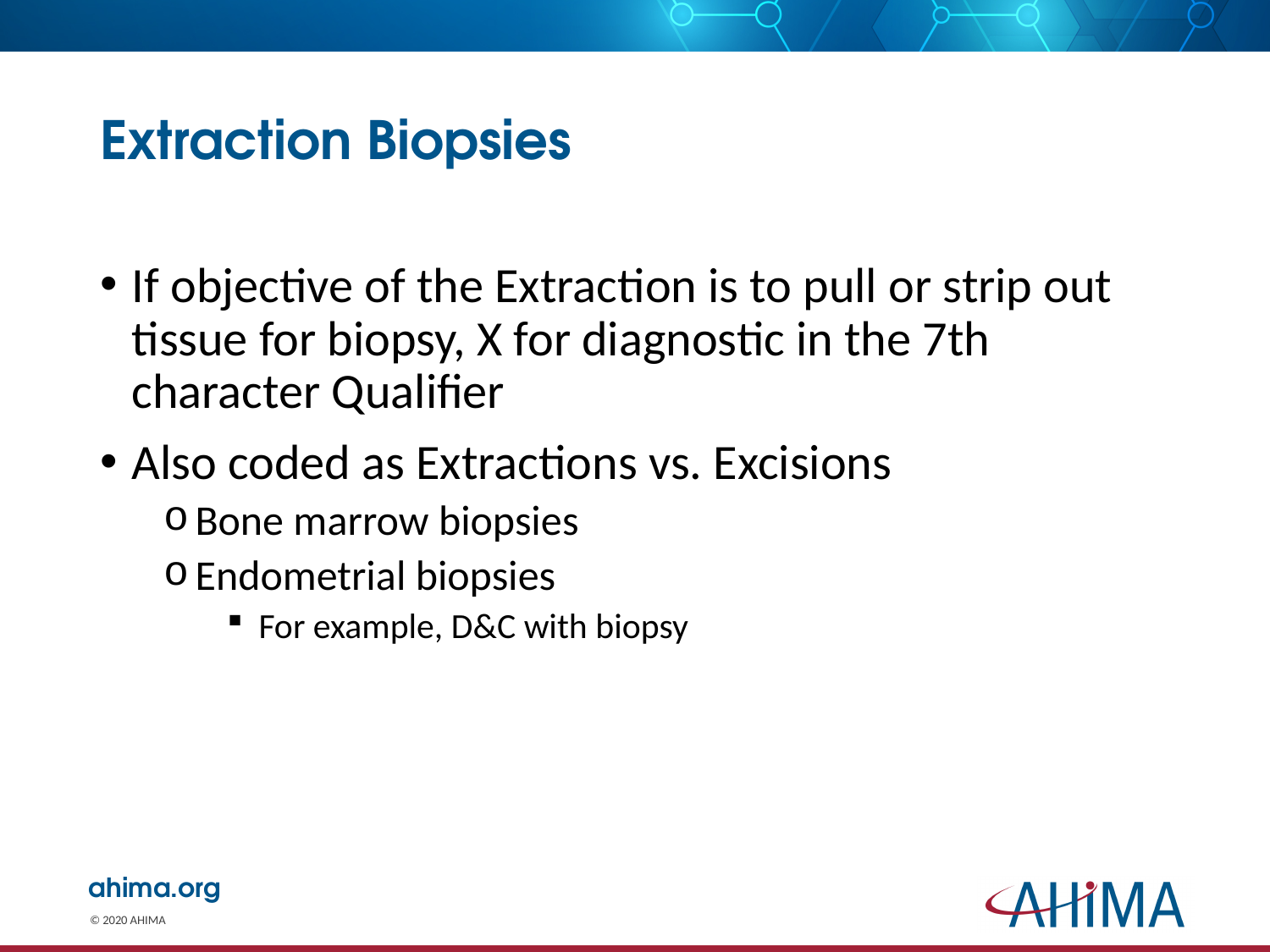

# Extraction Biopsies
If objective of the Extraction is to pull or strip out tissue for biopsy, X for diagnostic in the 7th character Qualifier
Also coded as Extractions vs. Excisions
Bone marrow biopsies
Endometrial biopsies
For example, D&C with biopsy